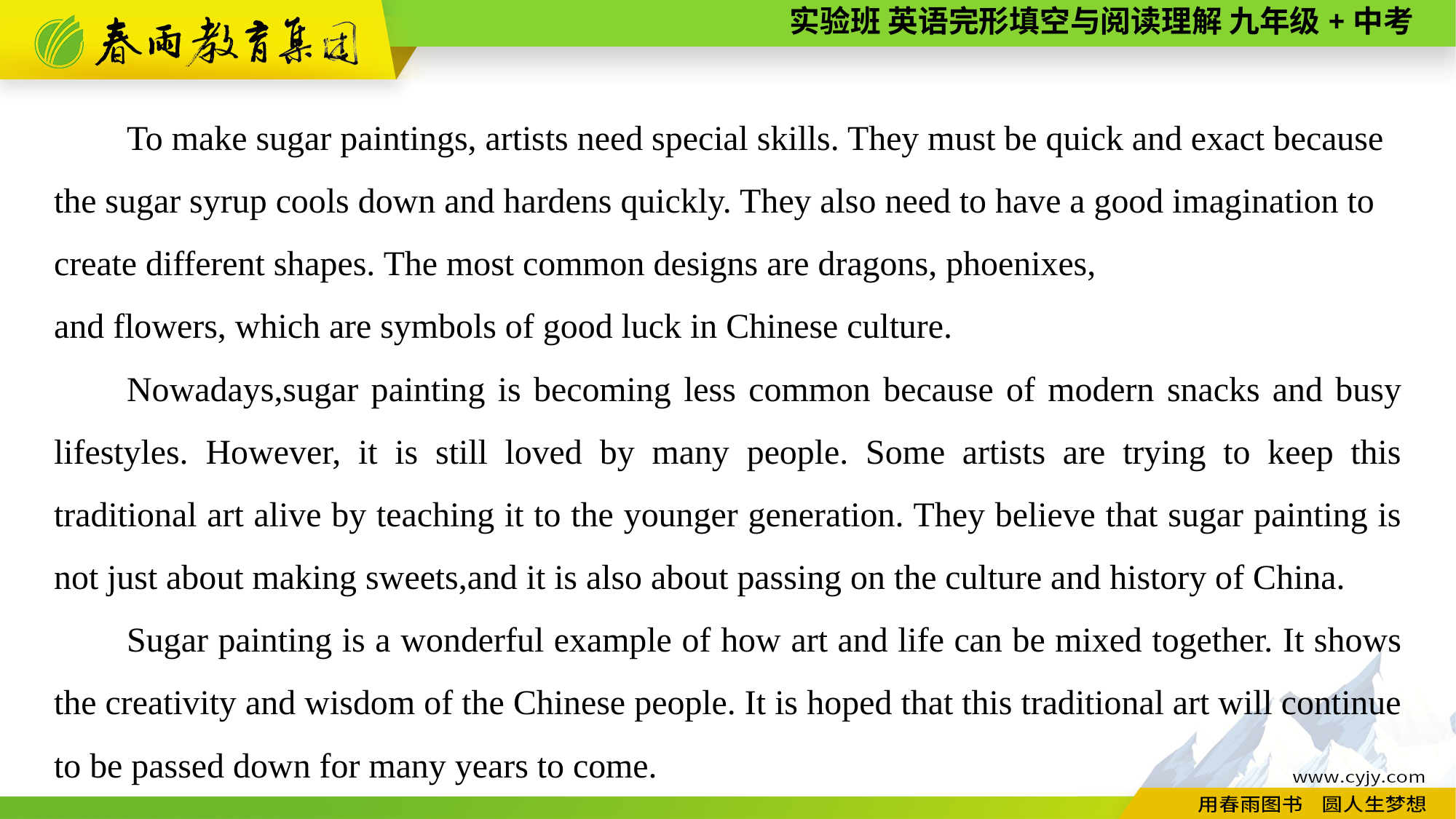

To make sugar paintings, artists need special skills. They must be quick and exact because the sugar syrup cools down and hardens quickly. They also need to have a good imagination to create different shapes. The most common designs are dragons, phoenixes,
and flowers, which are symbols of good luck in Chinese culture.
Nowadays,sugar painting is becoming less common because of modern snacks and busy lifestyles. However, it is still loved by many people. Some artists are trying to keep this traditional art alive by teaching it to the younger generation. They believe that sugar painting is not just about making sweets,and it is also about passing on the culture and history of China.
Sugar painting is a wonderful example of how art and life can be mixed together. It shows the creativity and wisdom of the Chinese people. It is hoped that this traditional art will continue to be passed down for many years to come.